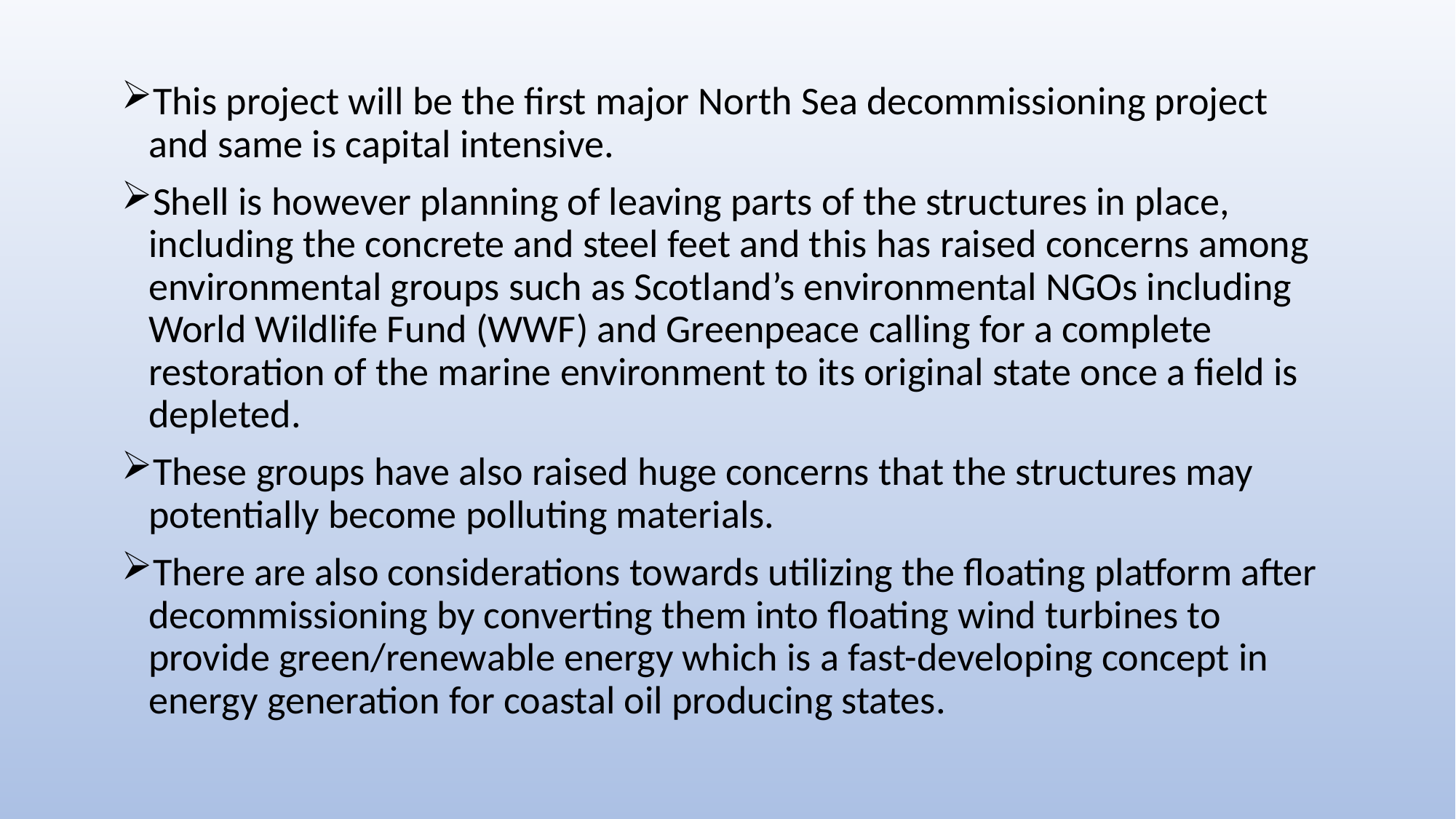

This project will be the first major North Sea decommissioning project and same is capital intensive.
Shell is however planning of leaving parts of the structures in place, including the concrete and steel feet and this has raised concerns among environmental groups such as Scotland’s environmental NGOs including World Wildlife Fund (WWF) and Greenpeace calling for a complete restoration of the marine environment to its original state once a field is depleted.
These groups have also raised huge concerns that the structures may potentially become polluting materials.
There are also considerations towards utilizing the floating platform after decommissioning by converting them into floating wind turbines to provide green/renewable energy which is a fast-developing concept in energy generation for coastal oil producing states.